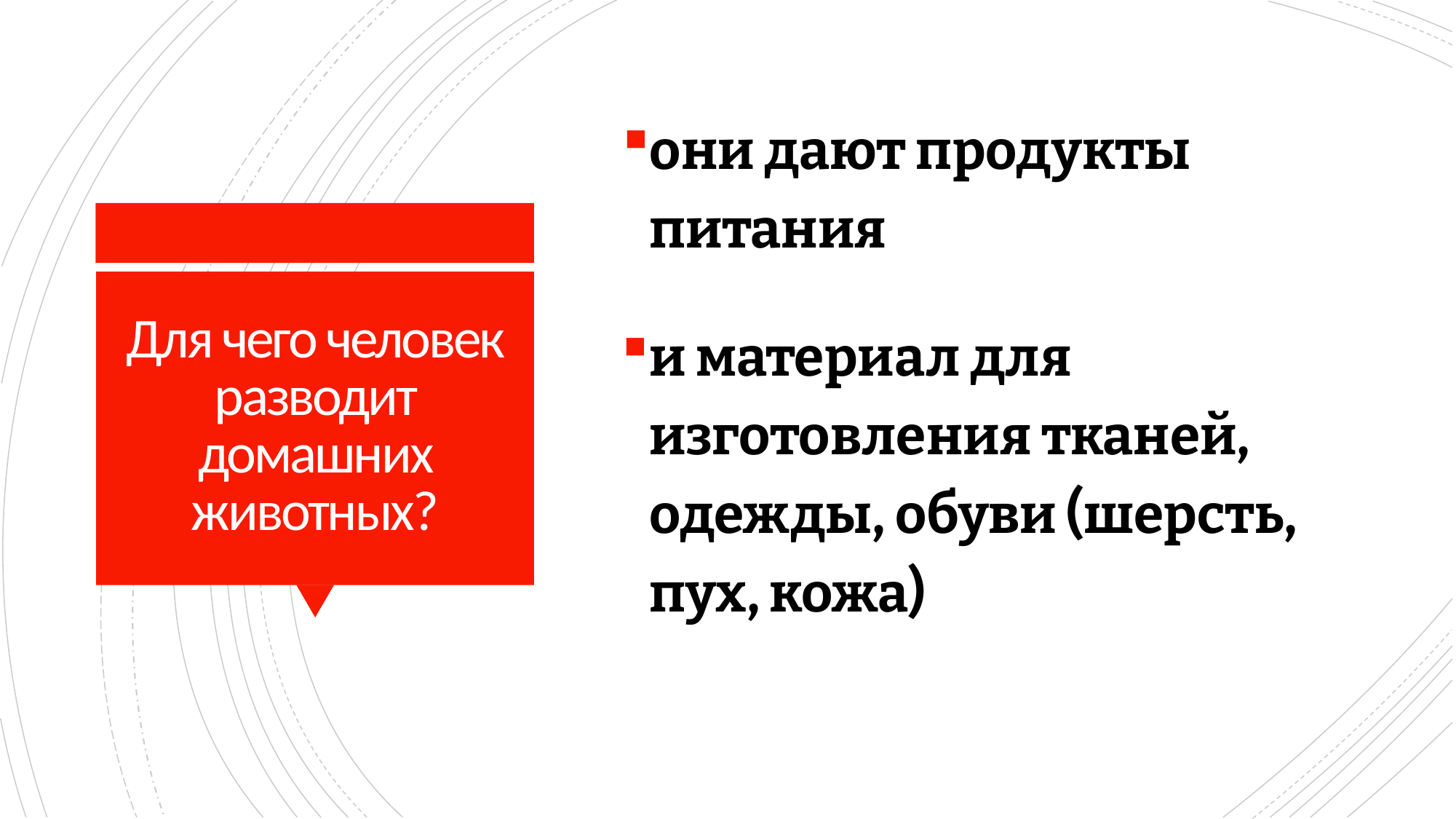

они дают продукты питания
# Для чего человек разводит домашних животных?
и материал для изготовления тканей, одежды, обуви (шерсть, пух, кожа)